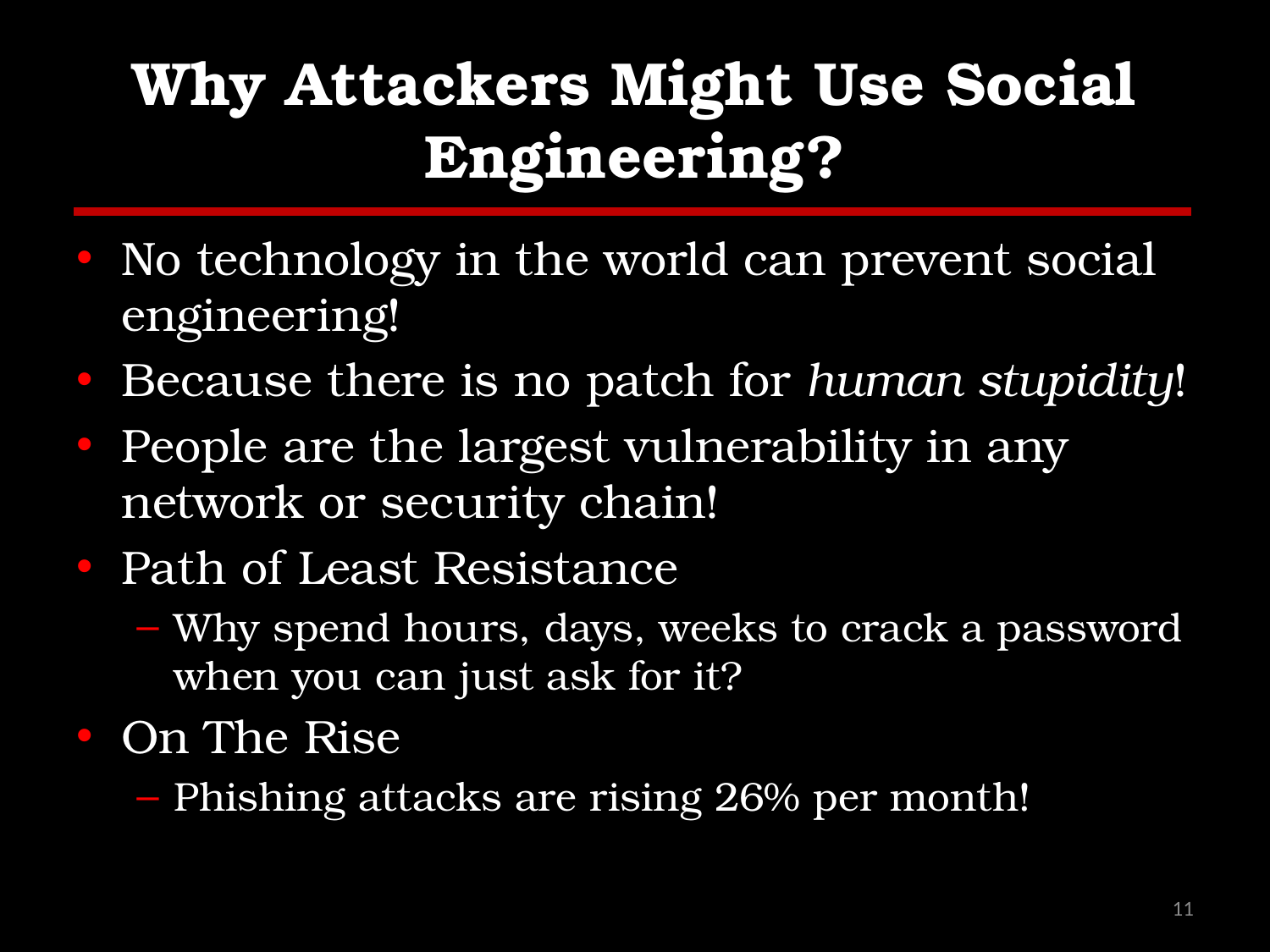

# Why Attackers Might Use Social Engineering?
No technology in the world can prevent social engineering!
Because there is no patch for human stupidity!
People are the largest vulnerability in any network or security chain!
Path of Least Resistance
Why spend hours, days, weeks to crack a password when you can just ask for it?
On The Rise
Phishing attacks are rising 26% per month!
11